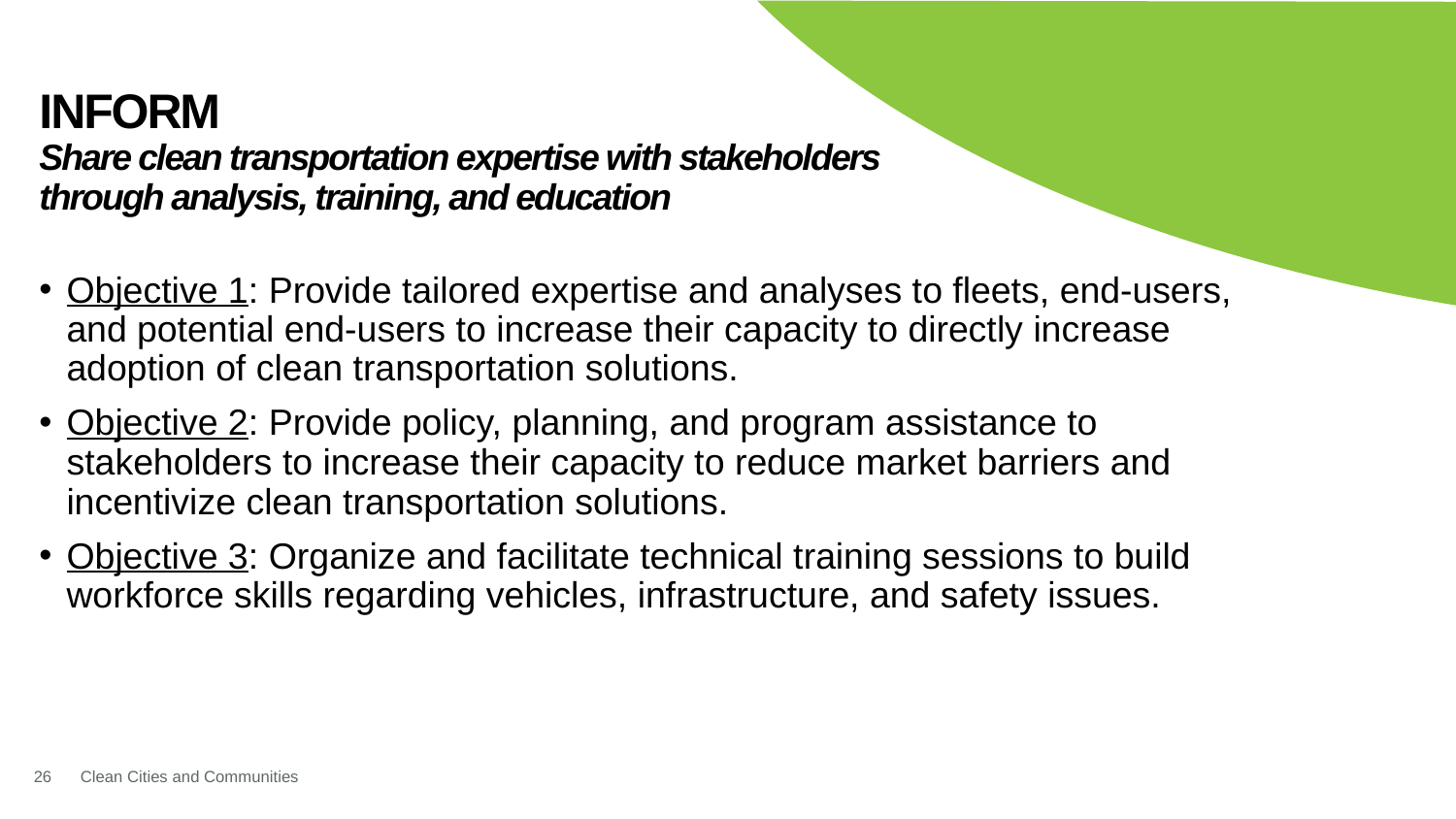

# INFORM Share clean transportation expertise with stakeholders through analysis, training, and education
Objective 1: Provide tailored expertise and analyses to fleets, end-users, and potential end-users to increase their capacity to directly increase adoption of clean transportation solutions.
Objective 2: Provide policy, planning, and program assistance to stakeholders to increase their capacity to reduce market barriers and incentivize clean transportation solutions.
Objective 3: Organize and facilitate technical training sessions to build workforce skills regarding vehicles, infrastructure, and safety issues.

26
Clean Cities and Communities